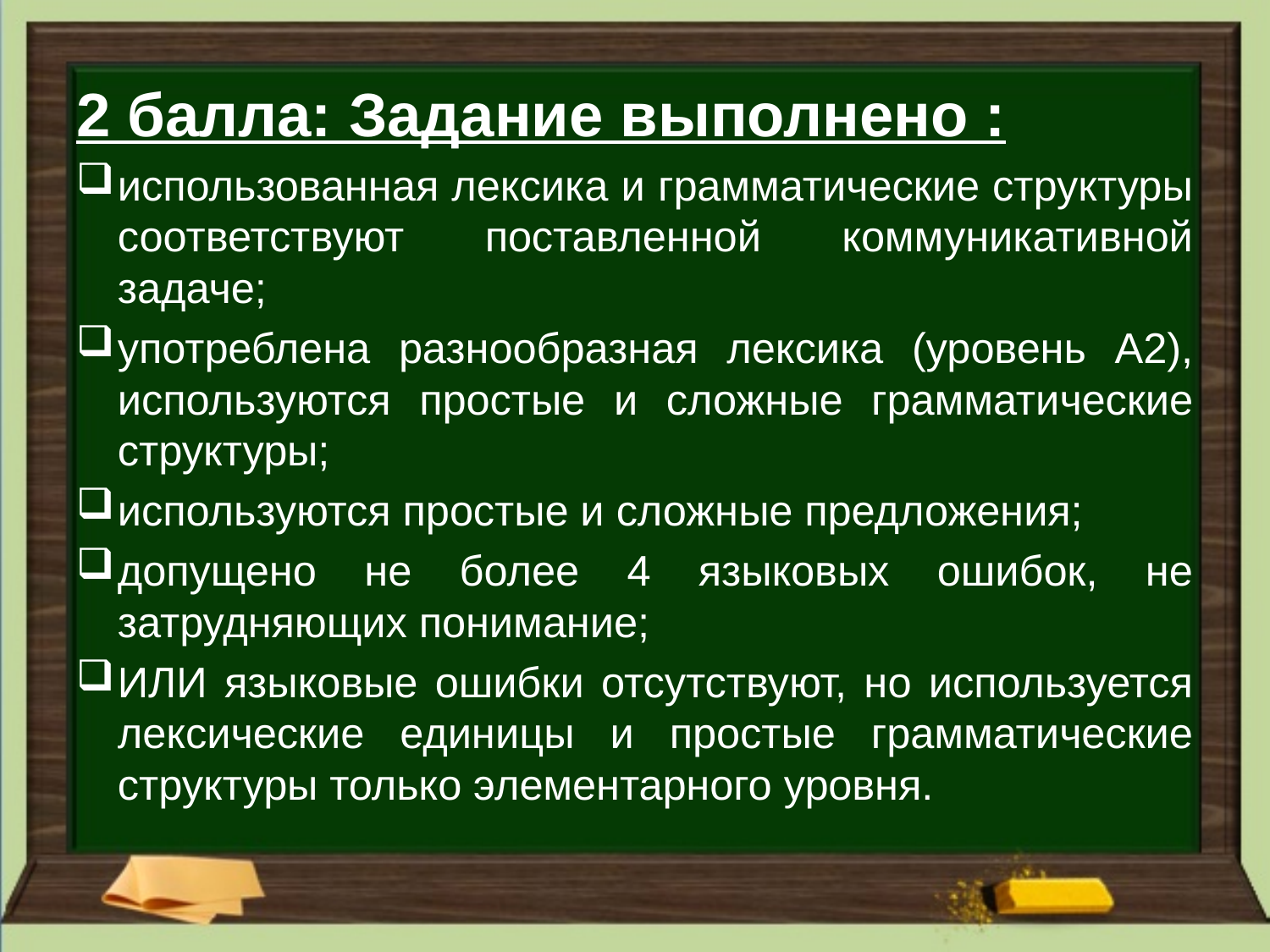

2 балла: Задание выполнено :
использованная лексика и грамматические структуры соответствуют поставленной коммуникативной задаче;
употреблена разнообразная лексика (уровень А2), используются простые и сложные грамматические структуры;
используются простые и сложные предложения;
допущено не более 4 языковых ошибок, не затрудняющих понимание;
ИЛИ языковые ошибки отсутствуют, но используется лексические единицы и простые грамматические структуры только элементарного уровня.